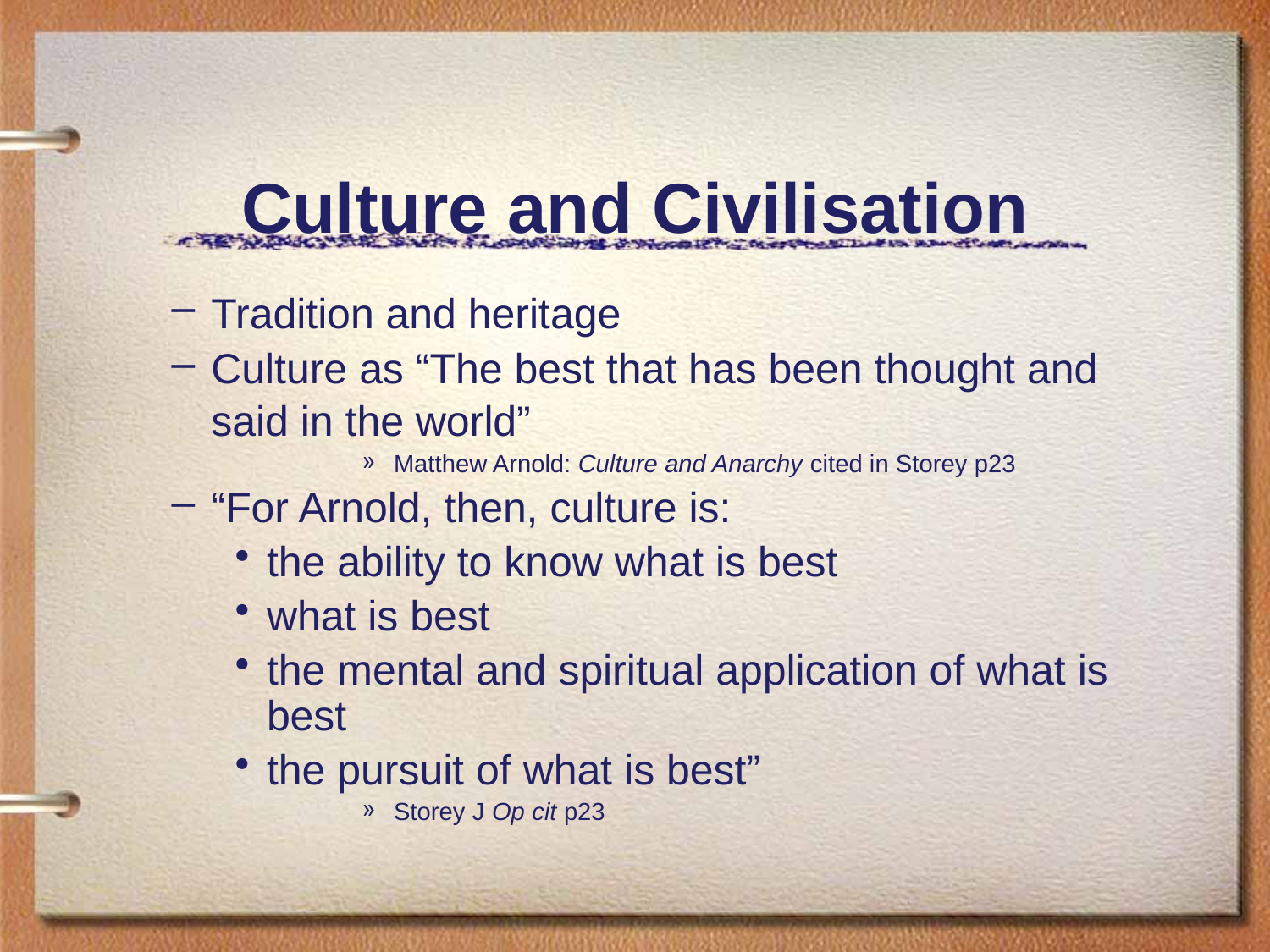

# Culture and Civilisation
Tradition and heritage
Culture as “The best that has been thought and said in the world”
Matthew Arnold: Culture and Anarchy cited in Storey p23
“For Arnold, then, culture is:
the ability to know what is best
what is best
the mental and spiritual application of what is best
the pursuit of what is best”
Storey J Op cit p23